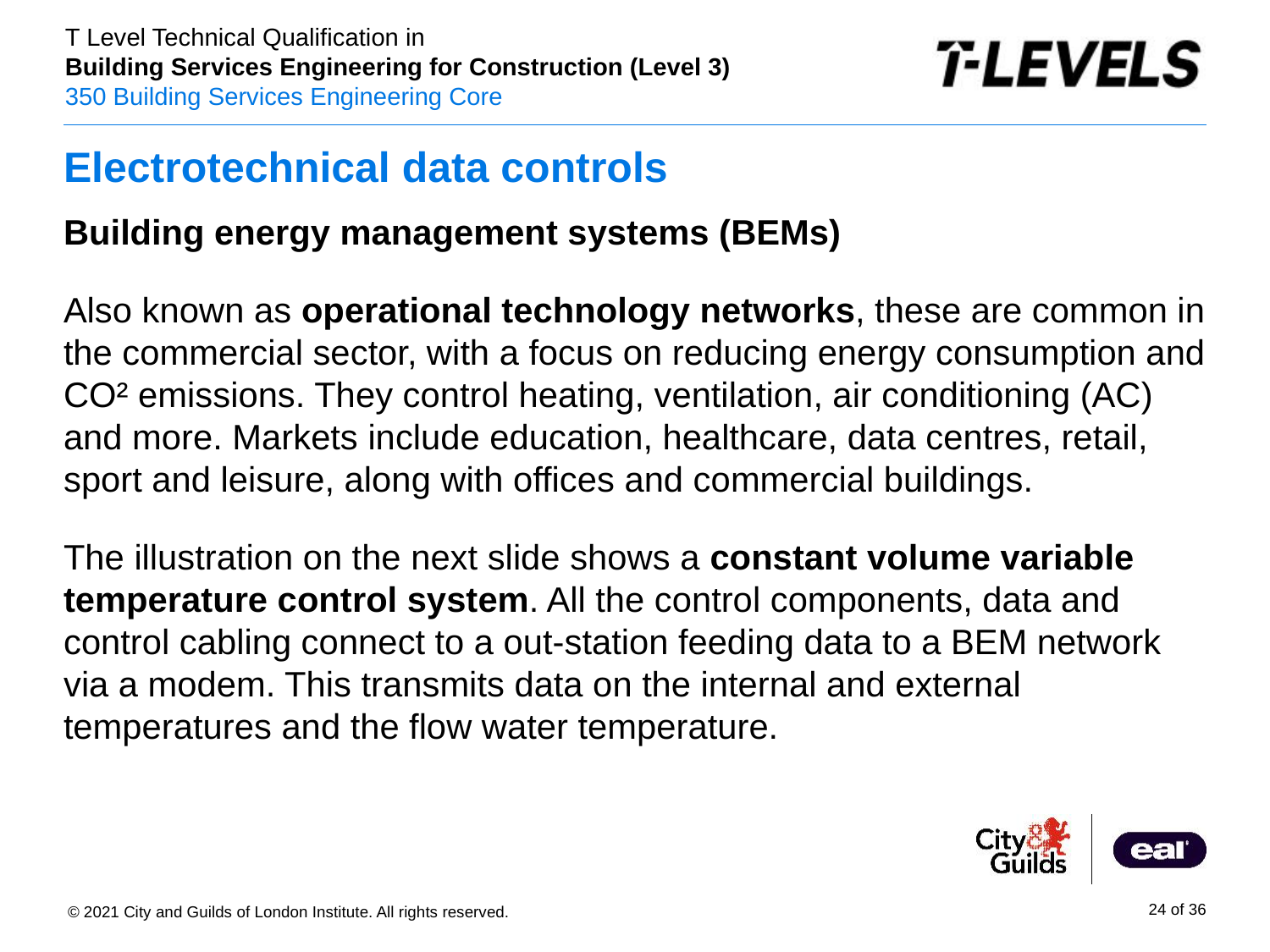

# Electrotechnical data controls
Building energy management systems (BEMs)
Also known as operational technology networks, these are common in the commercial sector, with a focus on reducing energy consumption and CO² emissions. They control heating, ventilation, air conditioning (AC) and more. Markets include education, healthcare, data centres, retail, sport and leisure, along with offices and commercial buildings.
The illustration on the next slide shows a constant volume variable temperature control system. All the control components, data and control cabling connect to a out-station feeding data to a BEM network via a modem. This transmits data on the internal and external temperatures and the flow water temperature.